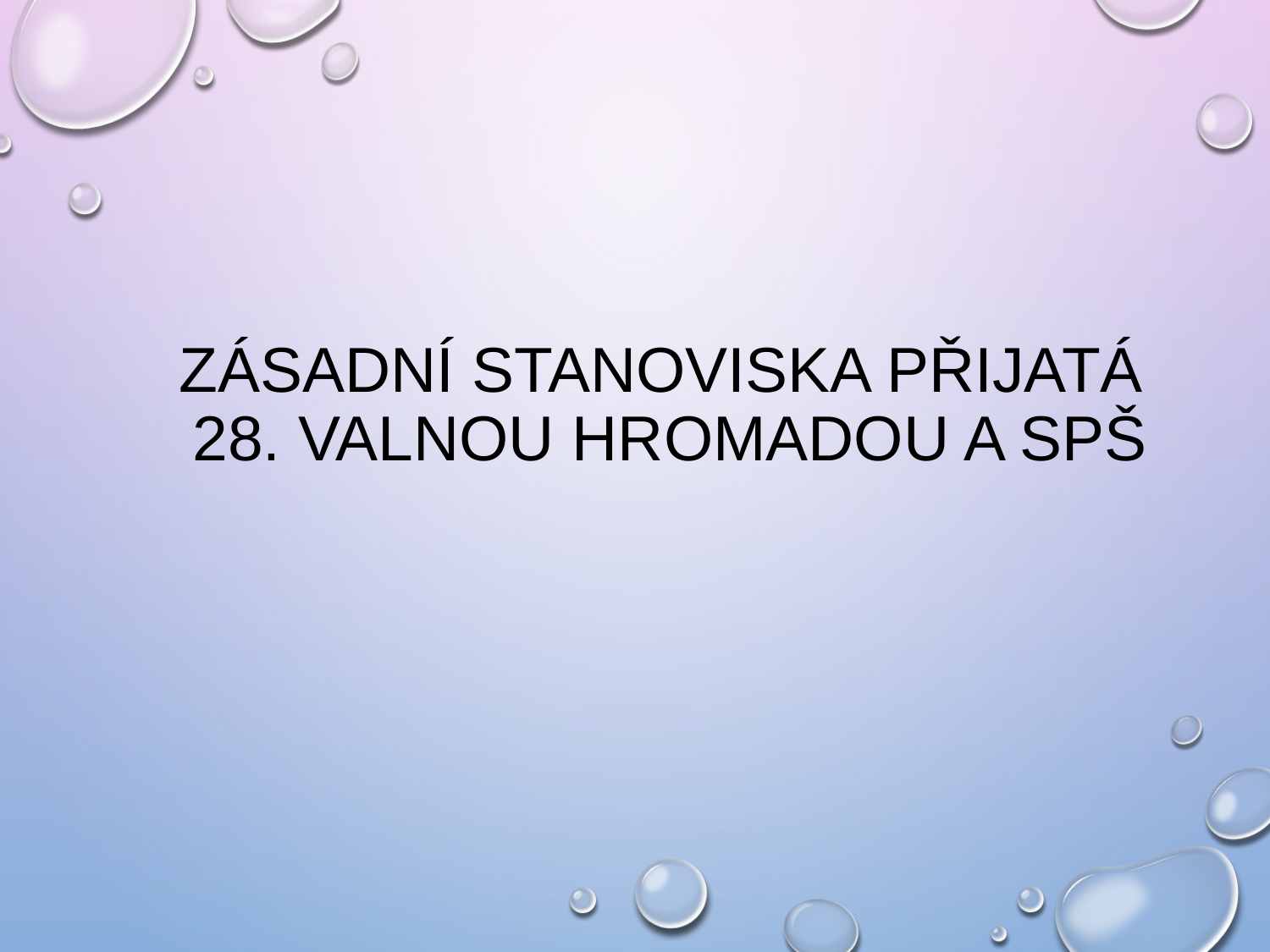

# Zásadní stanoviska přijatá 28. valnou hromadou A SPŠ